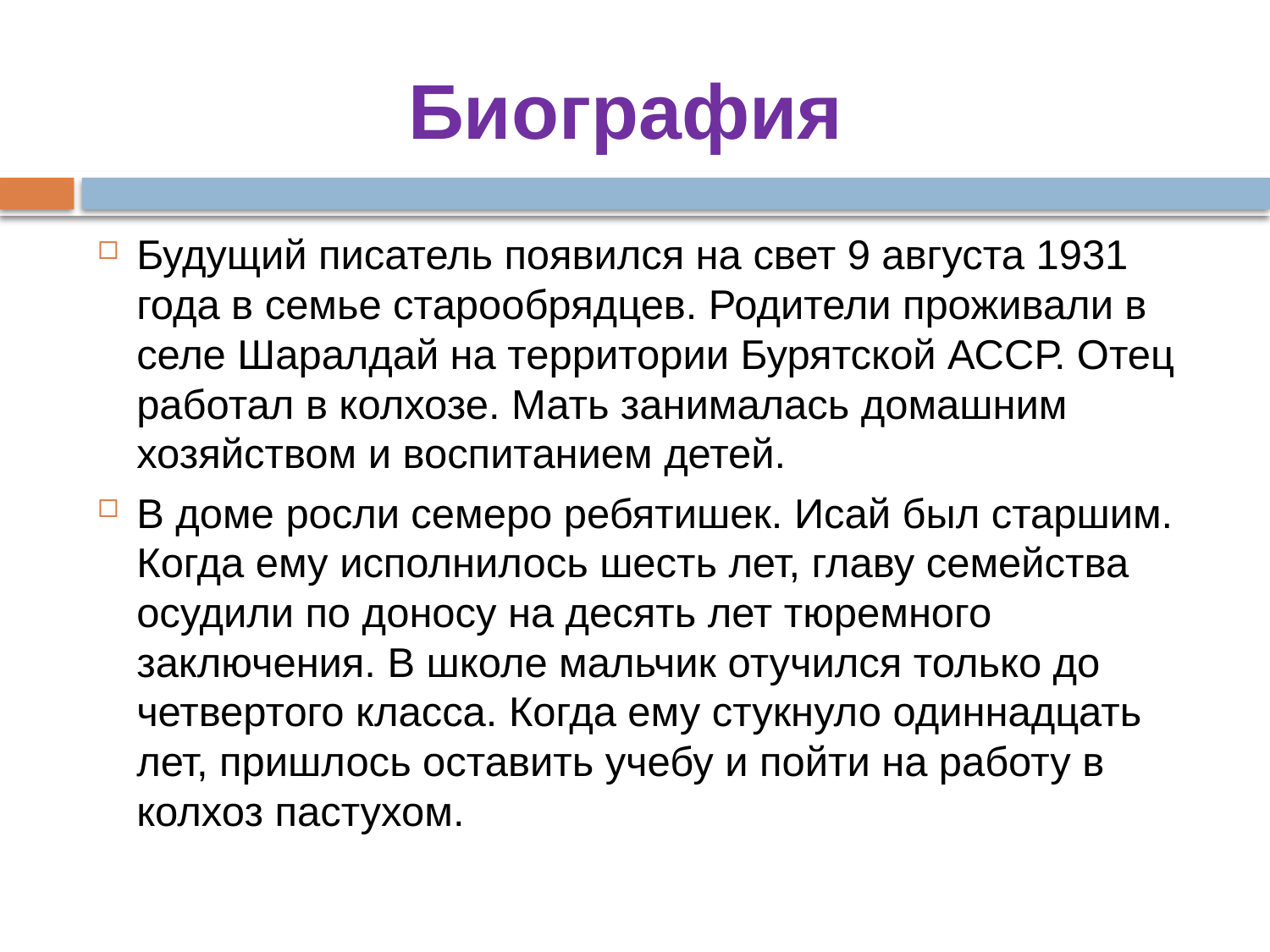

# Биография
Будущий писатель появился на свет 9 августа 1931 года в семье старообрядцев. Родители проживали в селе Шаралдай на территории Бурятской АССР. Отец работал в колхозе. Мать занималась домашним хозяйством и воспитанием детей.
В доме росли семеро ребятишек. Исай был старшим. Когда ему исполнилось шесть лет, главу семейства осудили по доносу на десять лет тюремного заключения. В школе мальчик отучился только до четвертого класса. Когда ему стукнуло одиннадцать лет, пришлось оставить учебу и пойти на работу в колхоз пастухом.